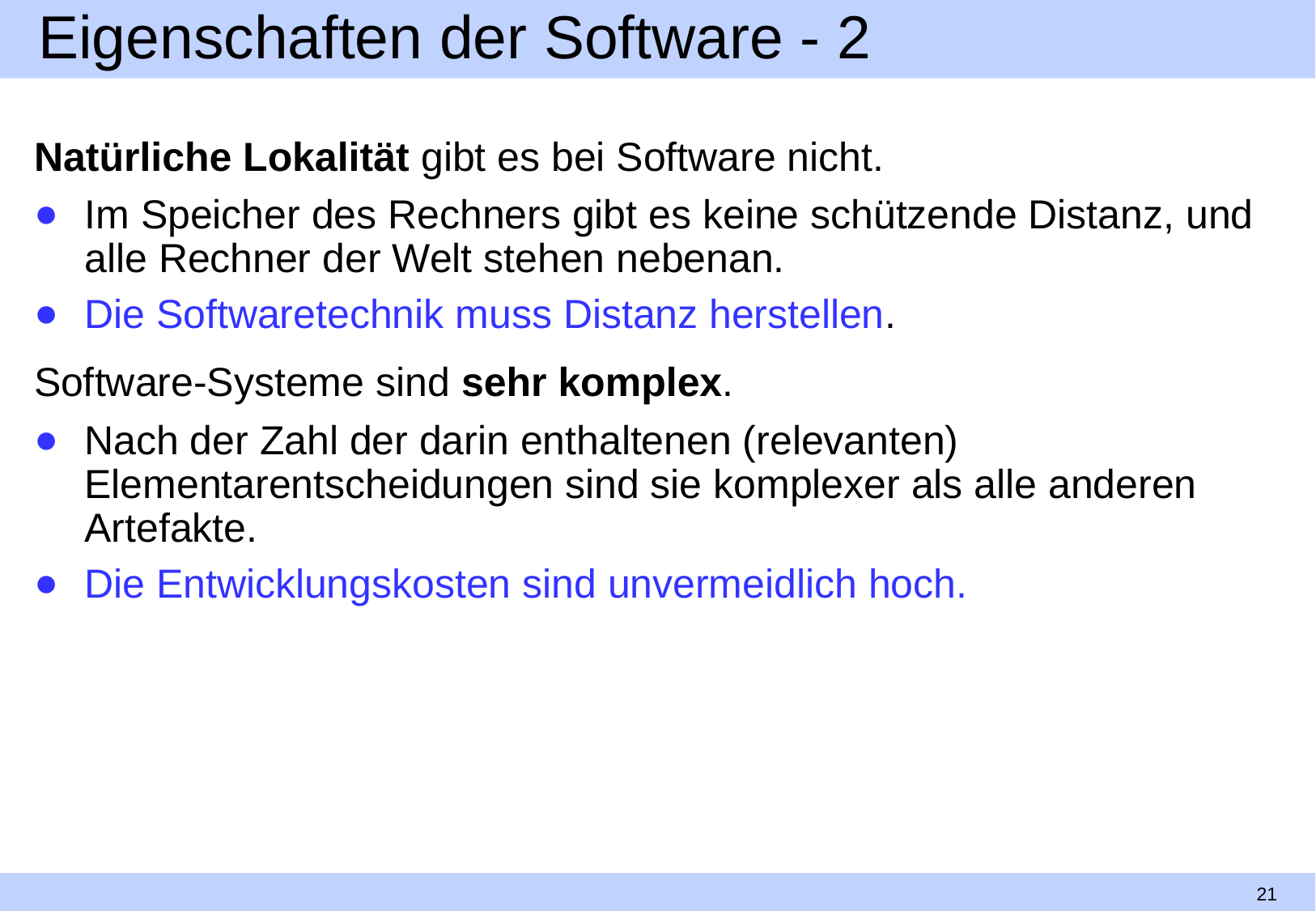

# Eigenschaften der Software - 2
Natürliche Lokalität gibt es bei Software nicht.
Im Speicher des Rechners gibt es keine schützende Distanz, und alle Rechner der Welt stehen nebenan.
Die Softwaretechnik muss Distanz herstellen.
Software-Systeme sind sehr komplex.
Nach der Zahl der darin enthaltenen (relevanten) Elementarentscheidungen sind sie komplexer als alle anderen Artefakte.
Die Entwicklungskosten sind unvermeidlich hoch.

21